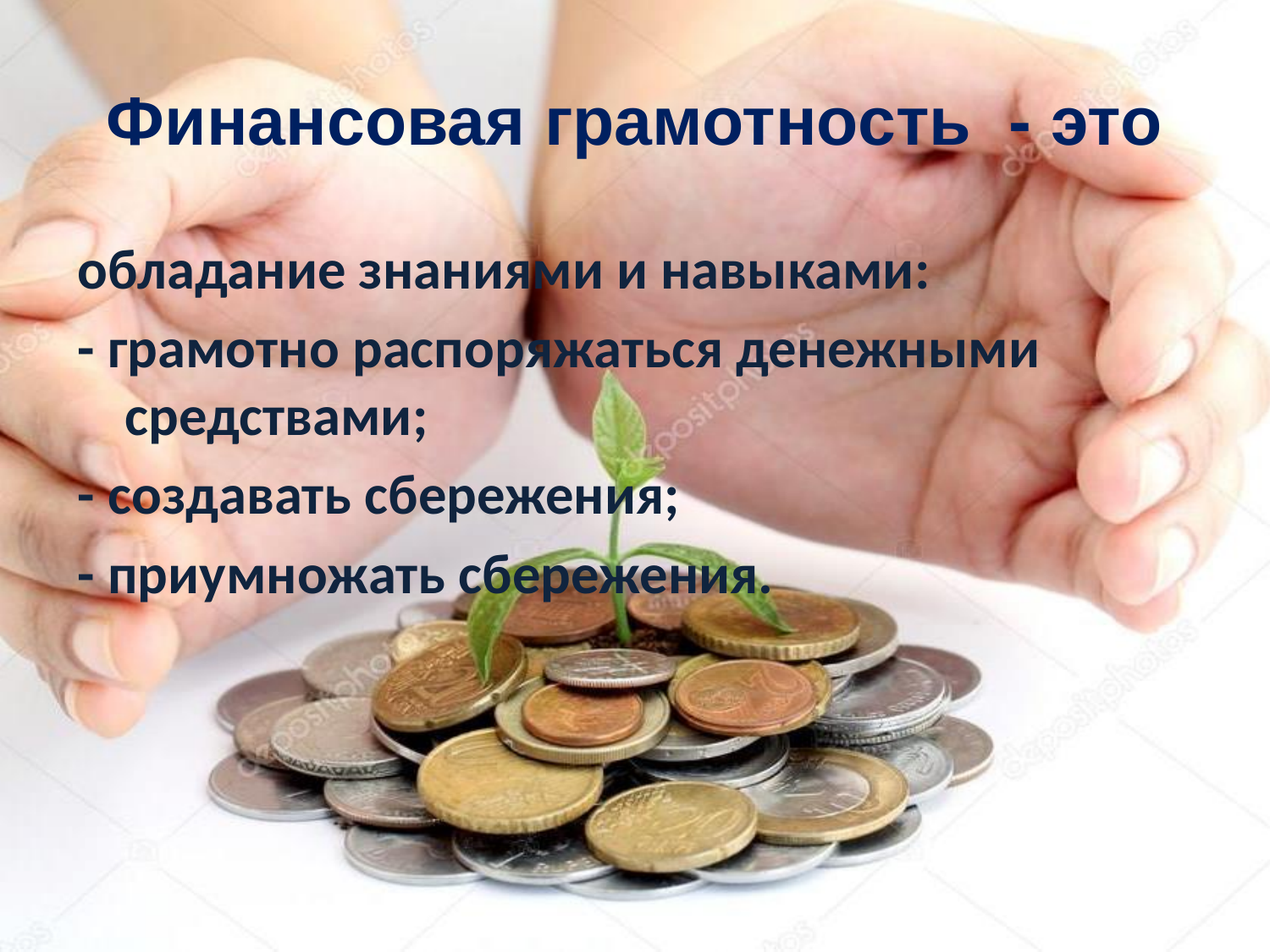

# Финансовая грамотность  - это
обладание знаниями и навыками:
- грамотно распоряжаться денежными средствами;
- создавать сбережения;
- приумножать сбережения.